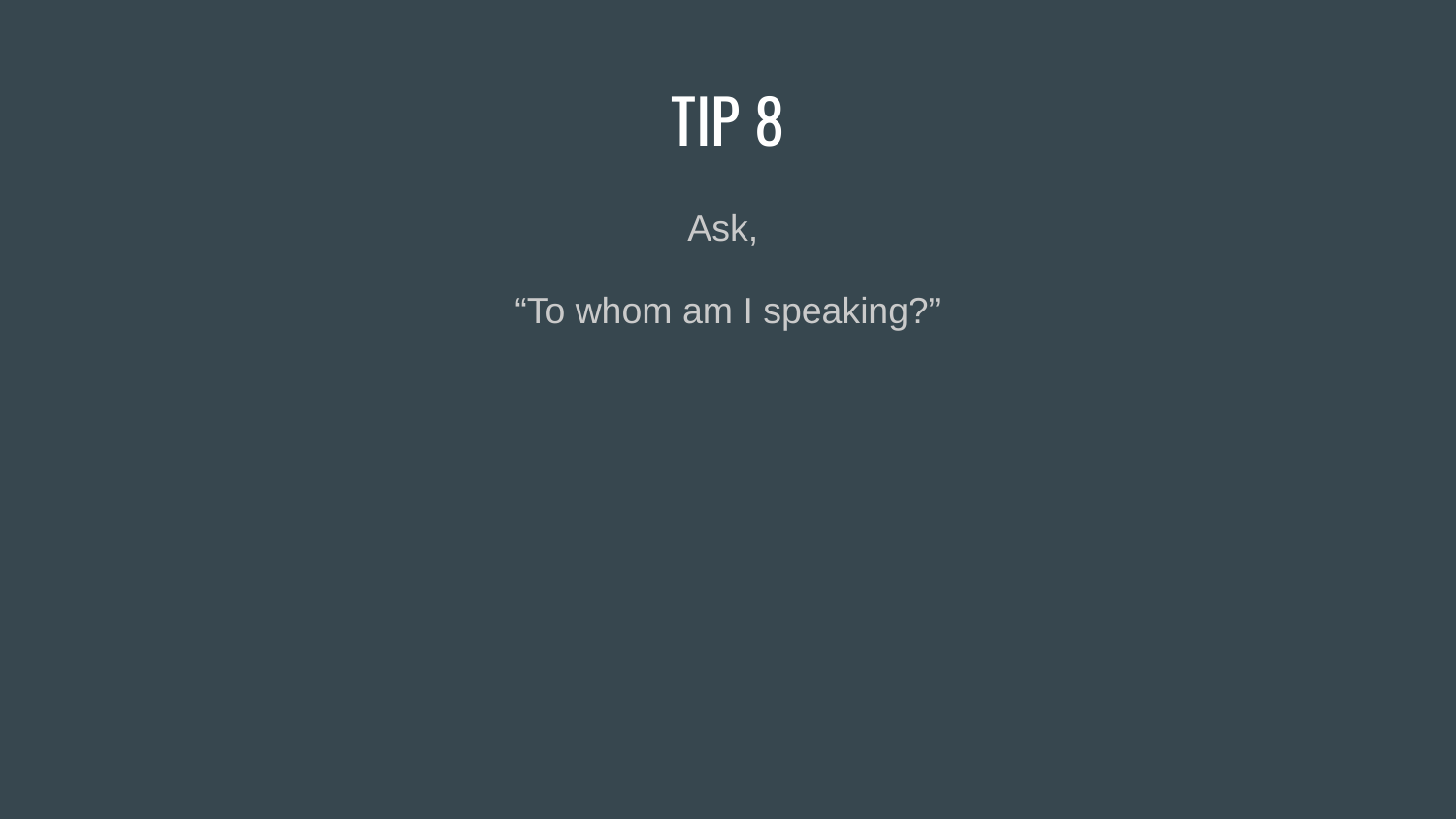

# TIP 8
Ask,
“To whom am I speaking?”